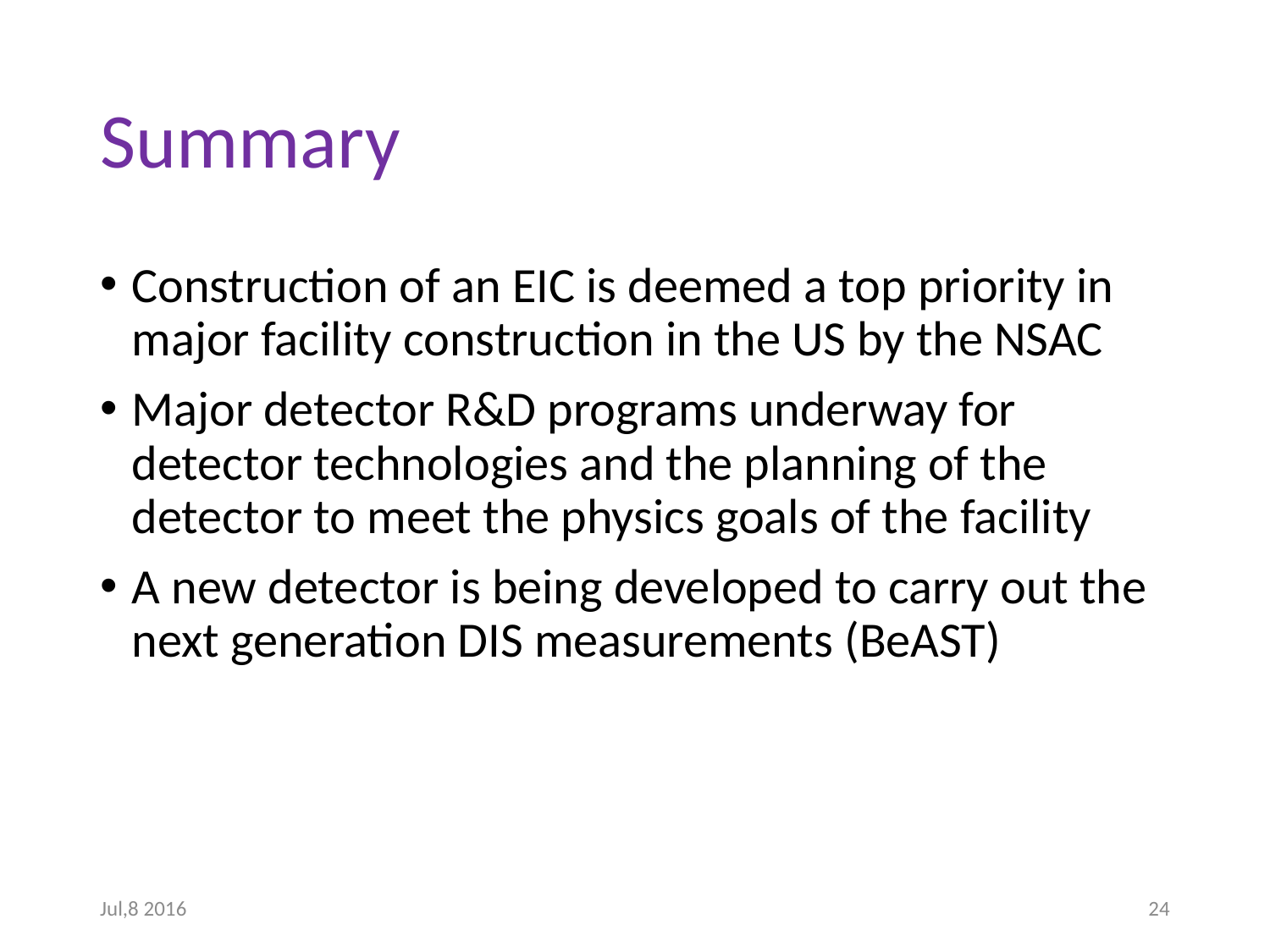

# Summary
Construction of an EIC is deemed a top priority in major facility construction in the US by the NSAC
Major detector R&D programs underway for detector technologies and the planning of the detector to meet the physics goals of the facility
A new detector is being developed to carry out the next generation DIS measurements (BeAST)
Jul,8 2016
24